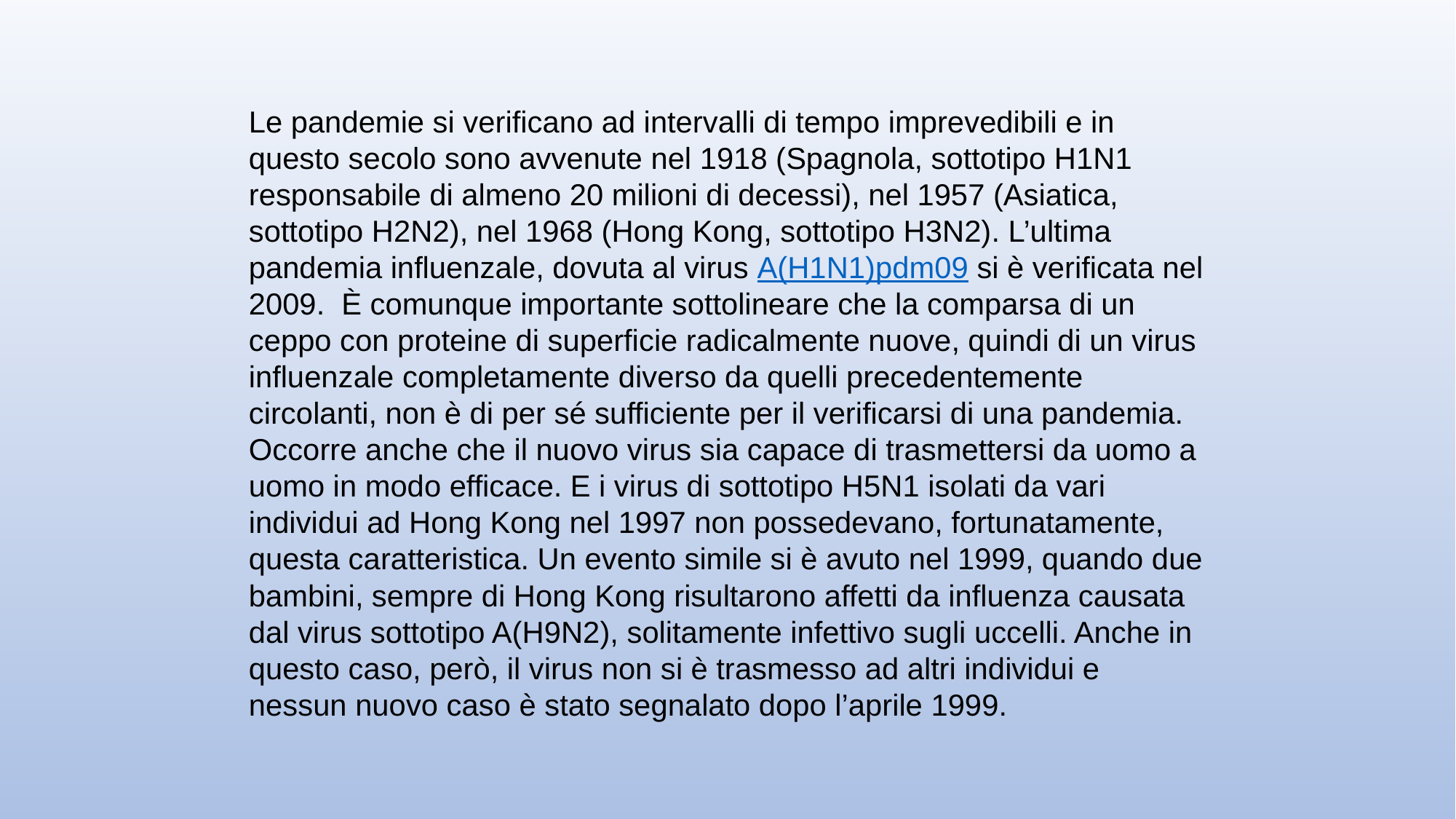

Le pandemie si verificano ad intervalli di tempo imprevedibili e in questo secolo sono avvenute nel 1918 (Spagnola, sottotipo H1N1 responsabile di almeno 20 milioni di decessi), nel 1957 (Asiatica, sottotipo H2N2), nel 1968 (Hong Kong, sottotipo H3N2). L’ultima pandemia influenzale, dovuta al virus A(H1N1)pdm09 si è verificata nel 2009.  È comunque importante sottolineare che la comparsa di un ceppo con proteine di superficie radicalmente nuove, quindi di un virus influenzale completamente diverso da quelli precedentemente circolanti, non è di per sé sufficiente per il verificarsi di una pandemia. Occorre anche che il nuovo virus sia capace di trasmettersi da uomo a uomo in modo efficace. E i virus di sottotipo H5N1 isolati da vari individui ad Hong Kong nel 1997 non possedevano, fortunatamente, questa caratteristica. Un evento simile si è avuto nel 1999, quando due bambini, sempre di Hong Kong risultarono affetti da influenza causata dal virus sottotipo A(H9N2), solitamente infettivo sugli uccelli. Anche in questo caso, però, il virus non si è trasmesso ad altri individui e nessun nuovo caso è stato segnalato dopo l’aprile 1999.